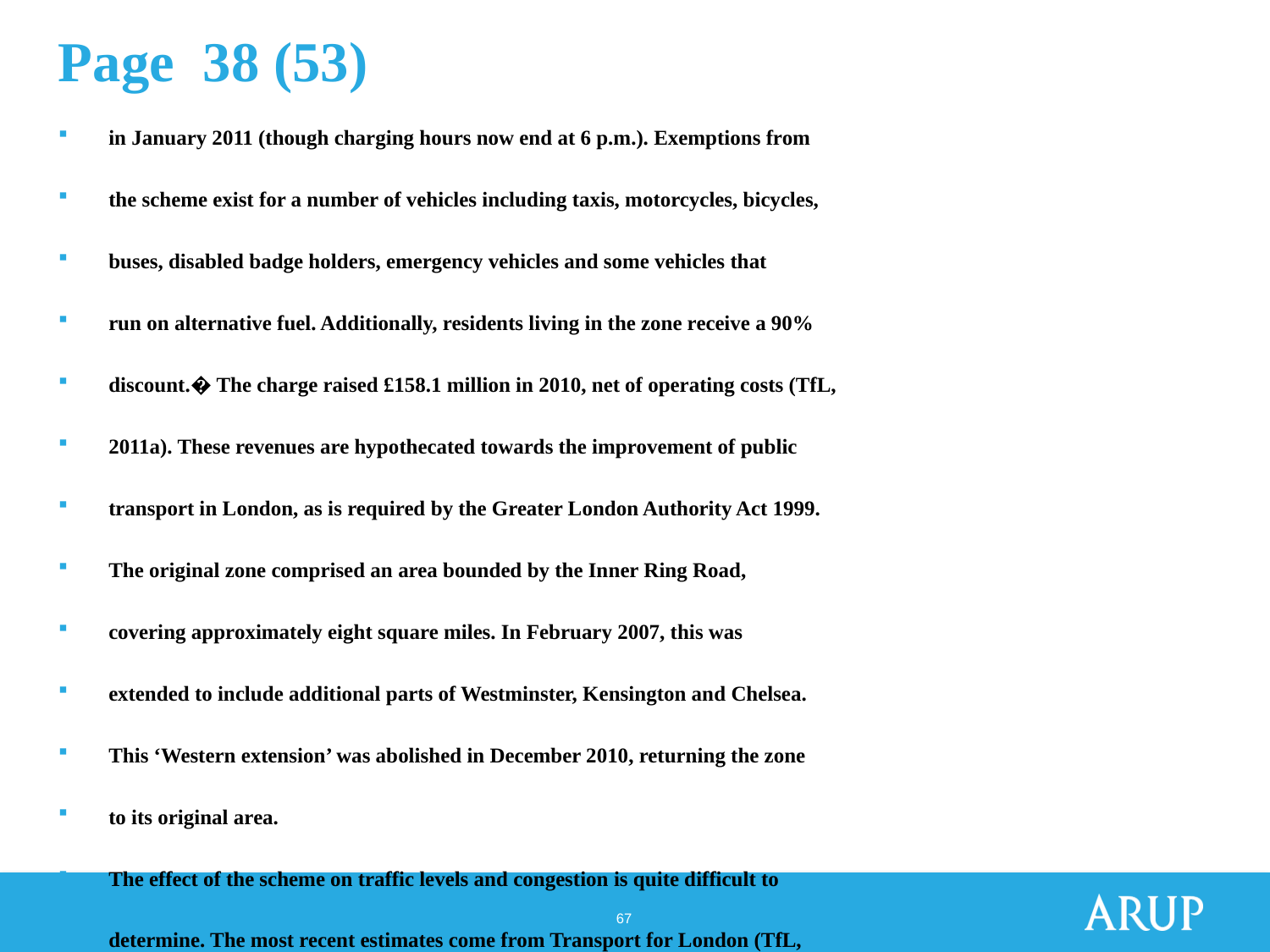

# Page  38 (53)
in January 2011 (though charging hours now end at 6 p.m.). Exemptions from
the scheme exist for a number of vehicles including taxis, motorcycles, bicycles,
buses, disabled badge holders, emergency vehicles and some vehicles that
run on alternative fuel. Additionally, residents living in the zone receive a 90%
discount.� The charge raised £158.1 million in 2010, net of operating costs (TfL,
2011a). These revenues are hypothecated towards the improvement of public
transport in London, as is required by the Greater London Authority Act 1999.
The original zone comprised an area bounded by the Inner Ring Road,
covering approximately eight square miles. In February 2007, this was
extended to include additional parts of Westminster, Kensington and Chelsea.
This ‘Western extension’ was abolished in December 2010, returning the zone
to its original area.
The effect of the scheme on traffic levels and congestion is quite difficult to
determine. The most recent estimates come from Transport for London (TfL,
2008) suggesting that traffic in 2007 was around 18% lower in the central
congestion zone relative to pre-charging levels (and 36% lower for car traffic).
However, congestion levels in 2007 appeared to be no lower than they were
in 2002 (though they were cut during 2003 to 2006) – though of course to fully
assess the impact of the charge requires us to estimate the counterfactual level
of congestion in its absence. TfL (2008) suggests that congestion was lower
in 2007 than it would have been without the charge, after taking into account
factors such as an increased level of road maintenance work and changes
to traffic signal timings. Unfortunately, the 2008 report was the last available
– they are no longer published annually by TfL. Instead, information on
congestion is included as part of a wider annual report on transport in London.
The most recent (TfL, 2011b) suggests that removing the Western extension
increased traffic entering that area by about 8%, and congestion by about 3%.